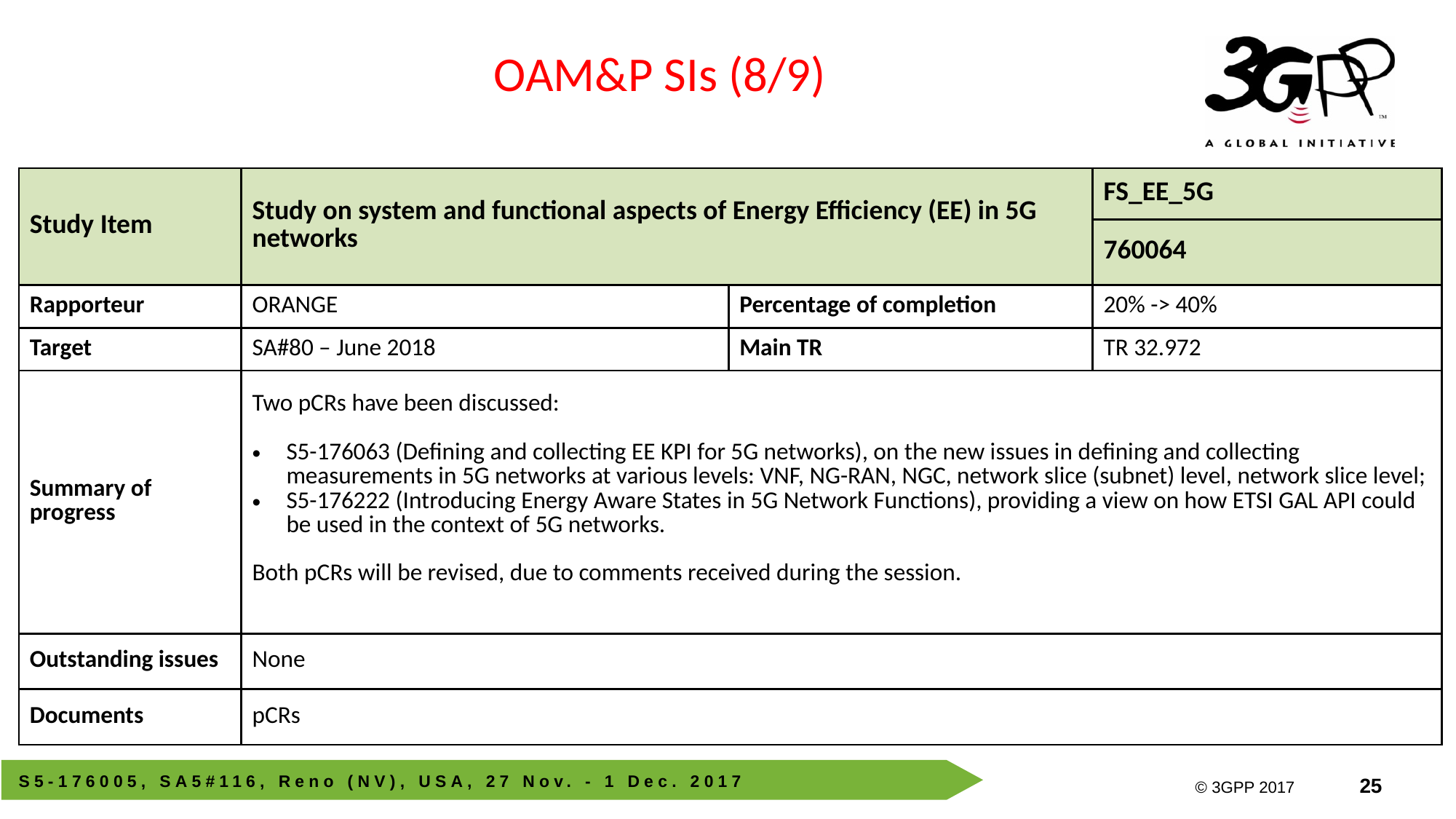

OAM&P SIs (8/9)
| Study Item | Study on system and functional aspects of Energy Efficiency (EE) in 5G networks |  | FS\_EE\_5G |
| --- | --- | --- | --- |
|  |  |  | 760064 |
| Rapporteur | ORANGE | Percentage of completion | 20% -> 40% |
| Target | SA#80 – June 2018 | Main TR | TR 32.972 |
| Summary of progress | Two pCRs have been discussed: S5-176063 (Defining and collecting EE KPI for 5G networks), on the new issues in defining and collecting measurements in 5G networks at various levels: VNF, NG-RAN, NGC, network slice (subnet) level, network slice level; S5-176222 (Introducing Energy Aware States in 5G Network Functions), providing a view on how ETSI GAL API could be used in the context of 5G networks. Both pCRs will be revised, due to comments received during the session. |  |  |
| Outstanding issues | None |  |  |
| Documents | pCRs |  |  |